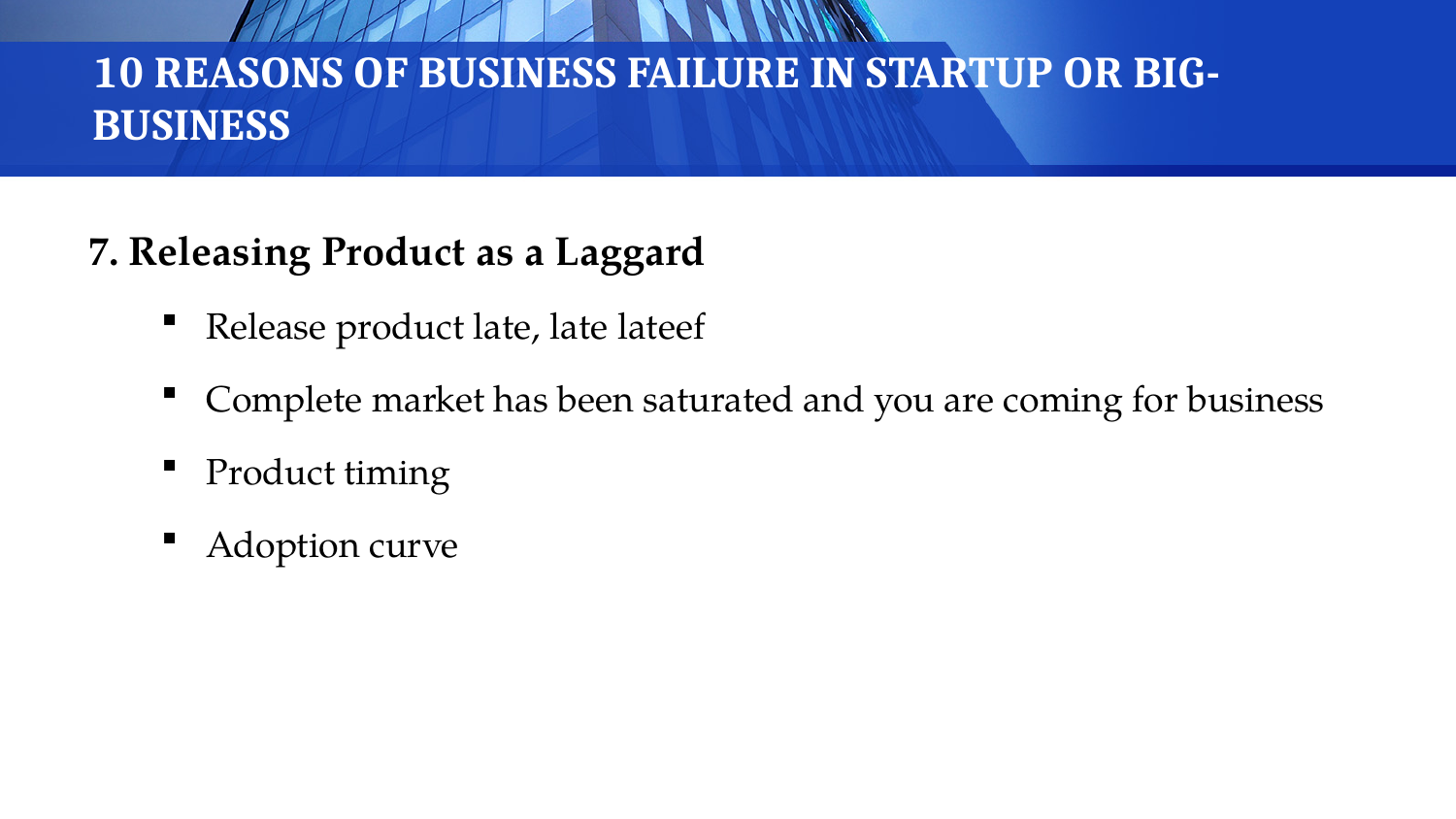

# 10 REASONS OF BUSINESS FAILURE IN STARTUP OR BIG-BUSINESS
7. Releasing Product as a Laggard
Release product late, late lateef
Complete market has been saturated and you are coming for business
Product timing
Adoption curve